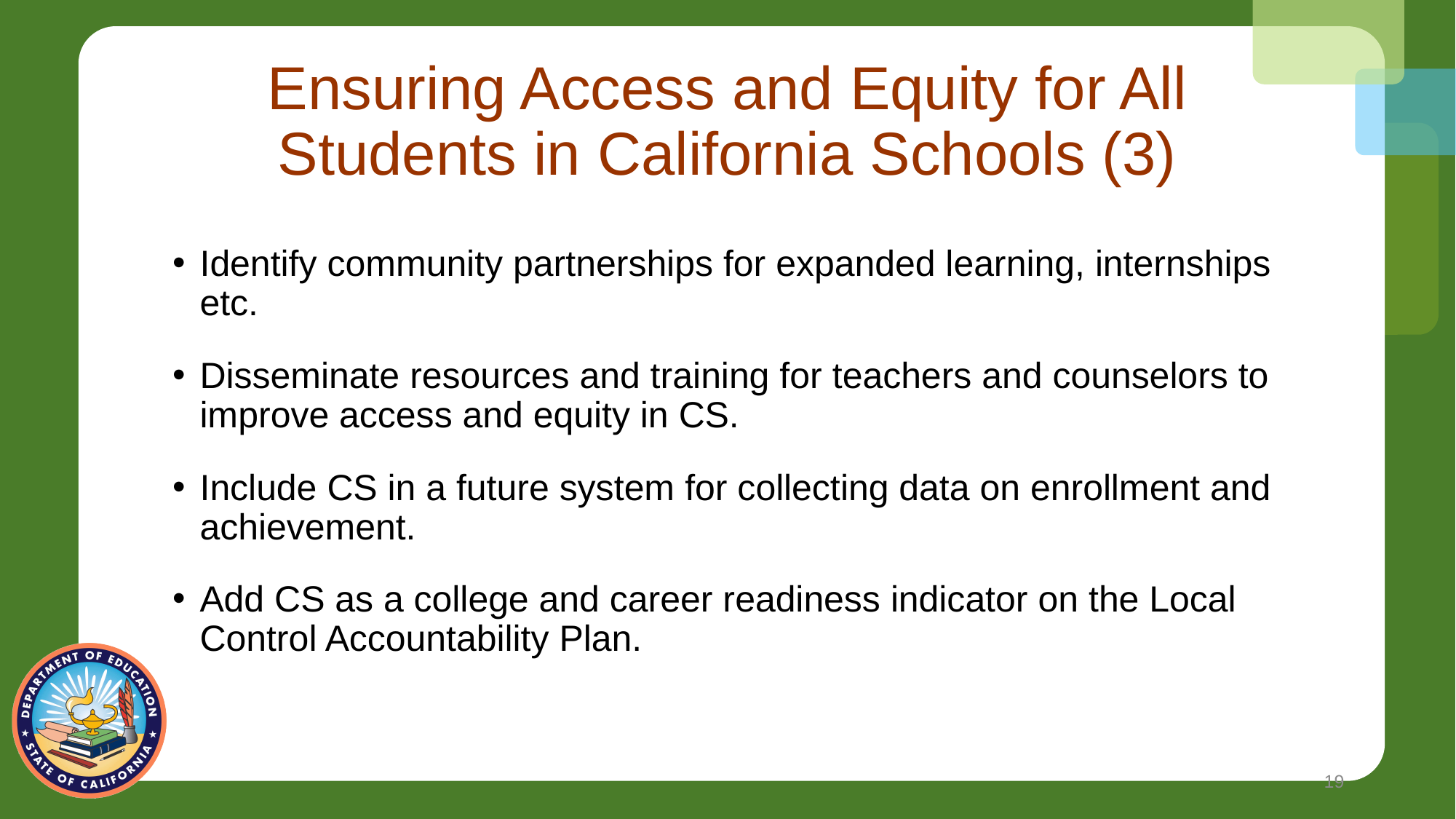

# Ensuring Access and Equity for All Students in California Schools (3)
Identify community partnerships for expanded learning, internships etc.
Disseminate resources and training for teachers and counselors to improve access and equity in CS.
Include CS in a future system for collecting data on enrollment and achievement.
Add CS as a college and career readiness indicator on the Local Control Accountability Plan.
19